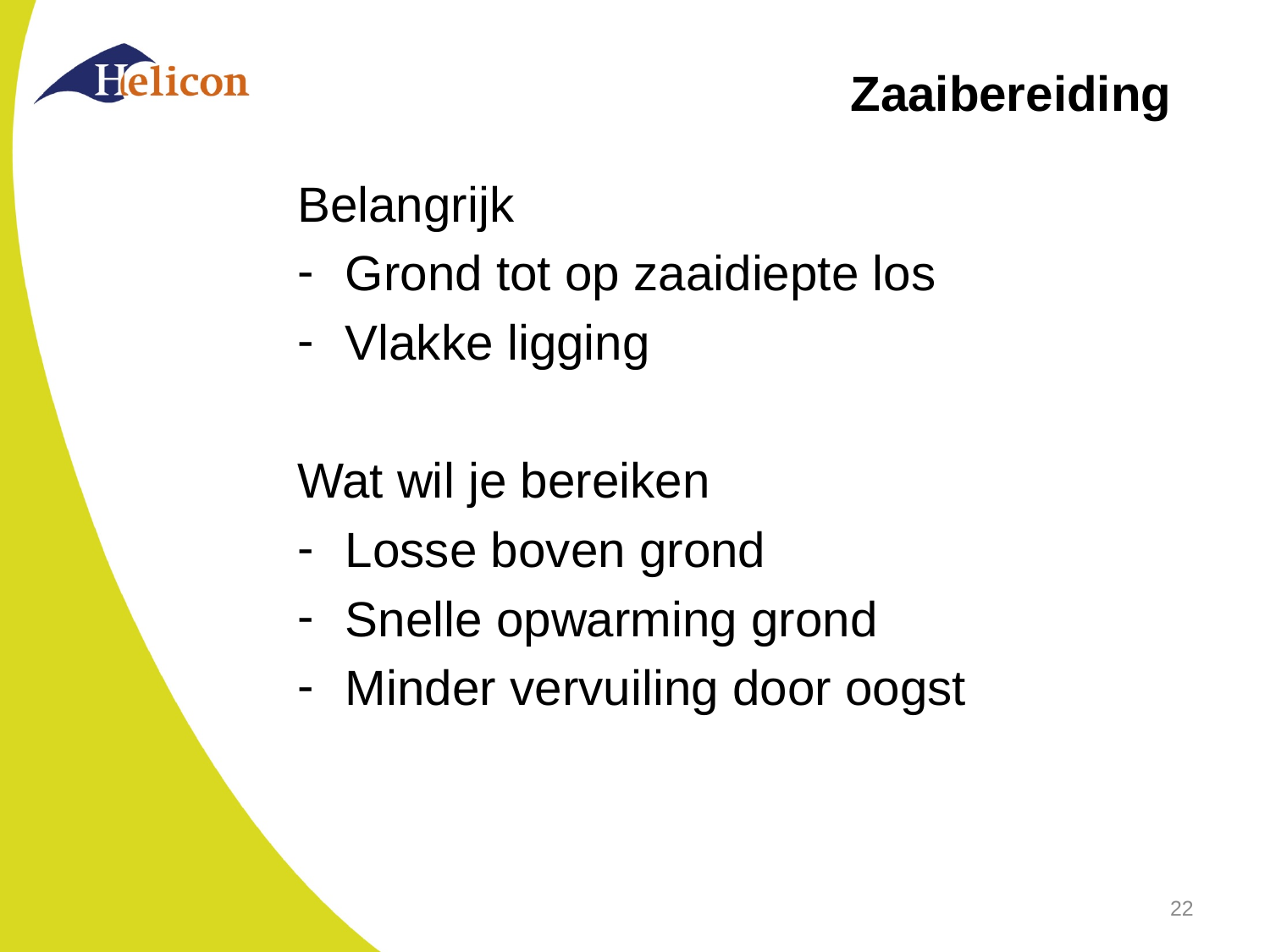

# Zaaibereiding
Belangrijk
Grond tot op zaaidiepte los
Vlakke ligging

Wat wil je bereiken
Losse boven grond
Snelle opwarming grond
Minder vervuiling door oogst

22